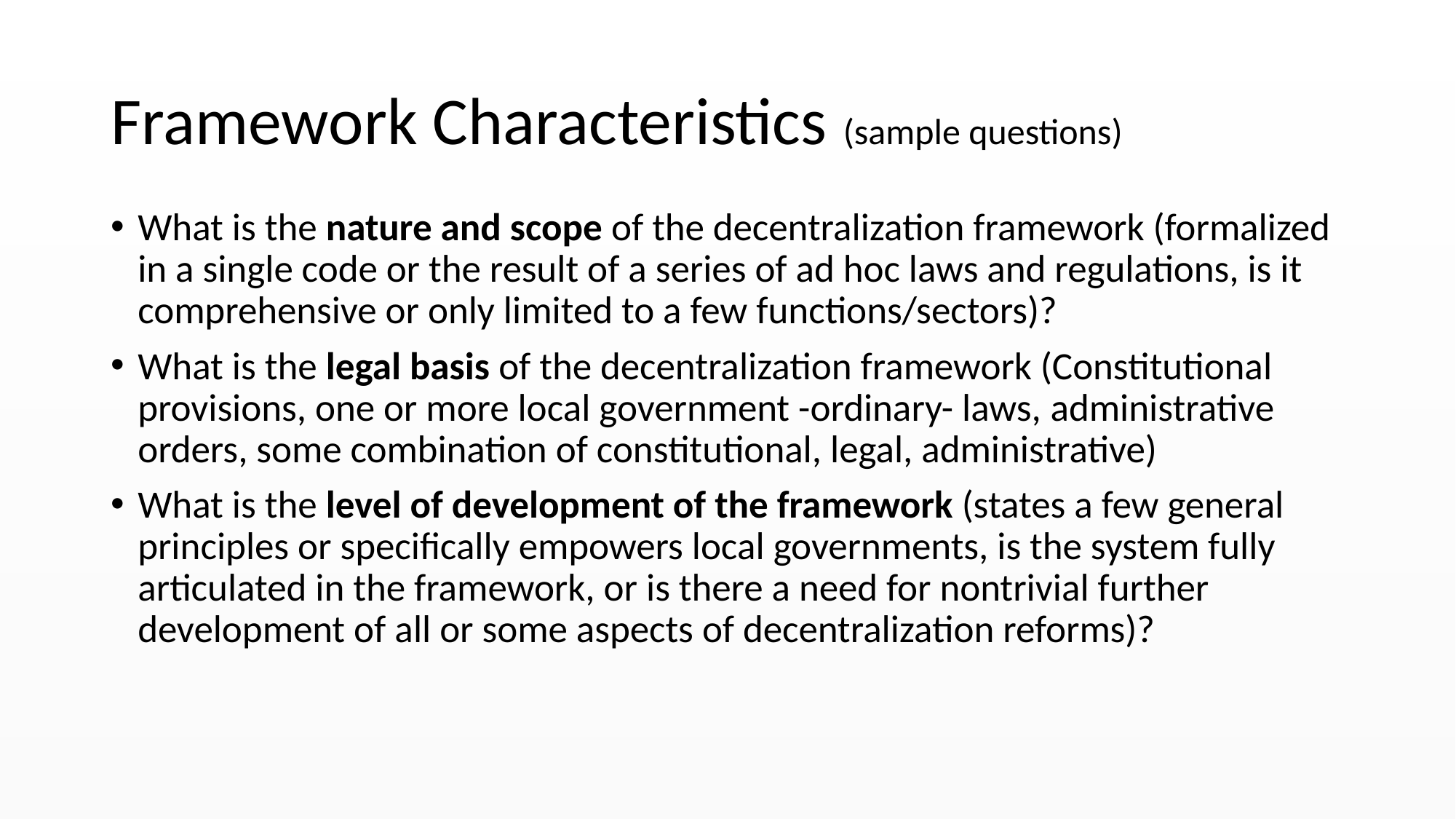

# Framework Characteristics (sample questions)
What is the nature and scope of the decentralization framework (formalized in a single code or the result of a series of ad hoc laws and regulations, is it comprehensive or only limited to a few functions/sectors)?
What is the legal basis of the decentralization framework (Constitutional provisions, one or more local government -ordinary- laws, administrative orders, some combination of constitutional, legal, administrative)
What is the level of development of the framework (states a few general principles or specifically empowers local governments, is the system fully articulated in the framework, or is there a need for nontrivial further development of all or some aspects of decentralization reforms)?